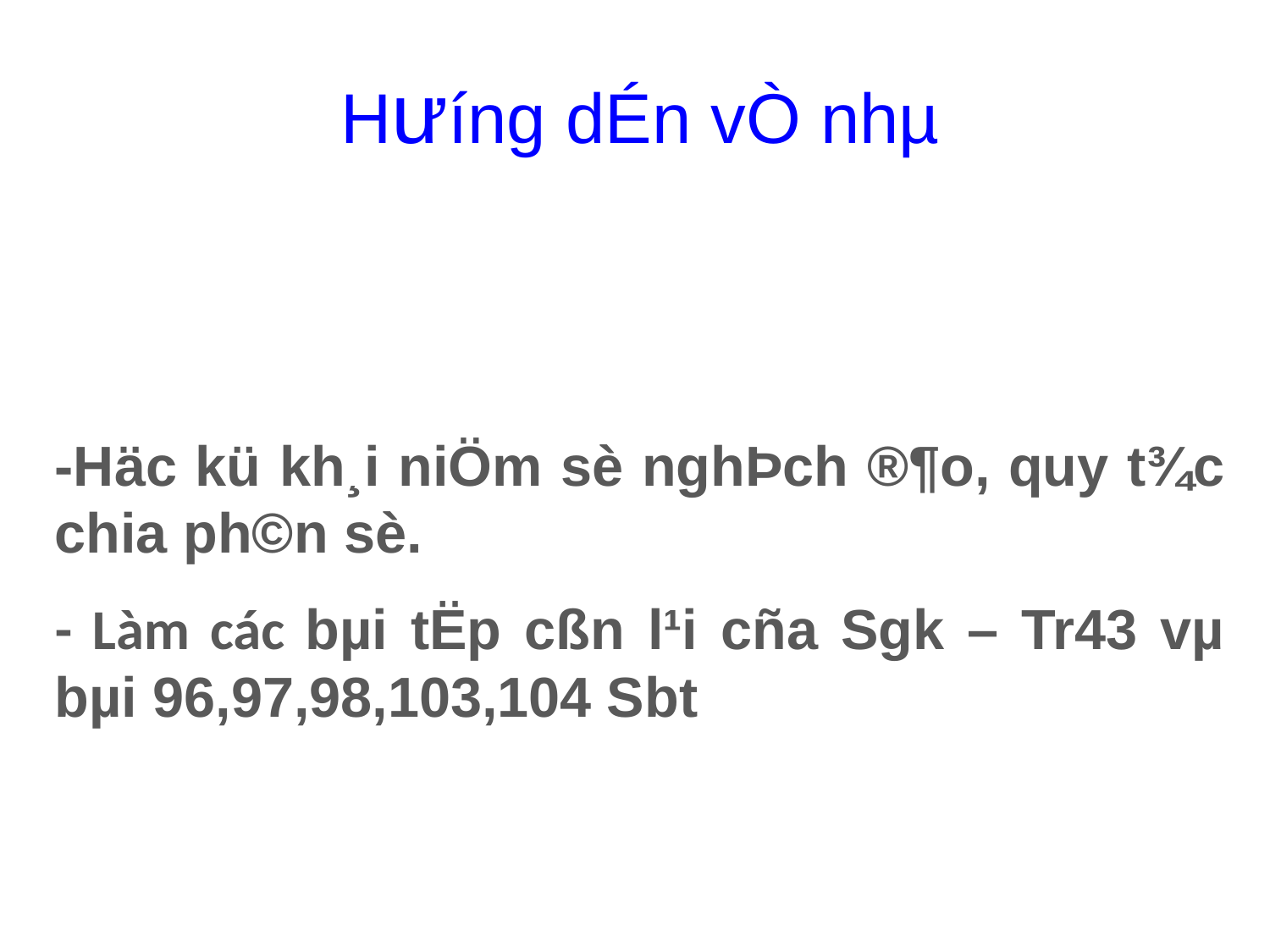

H­ưíng dÉn vÒ nhµ
-Häc kü kh¸i niÖm sè nghÞch ®¶o, quy t¾c chia ph©n sè.
- Làm các bµi tËp cßn l¹i cña Sgk – Tr43 vµ bµi 96,97,98,103,104 Sbt